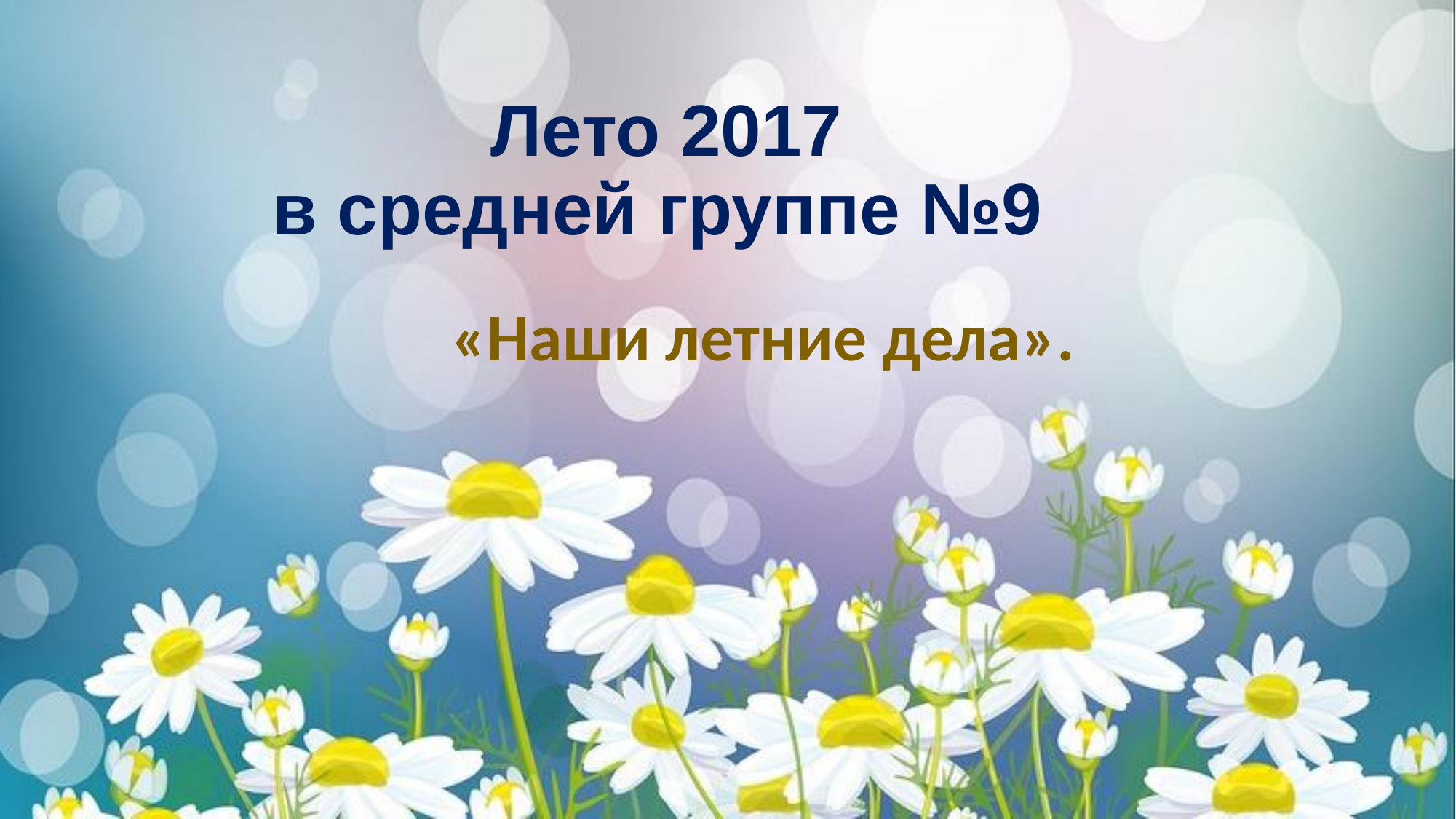

# Лето 2017 в средней группе №9
«Наши летние дела».